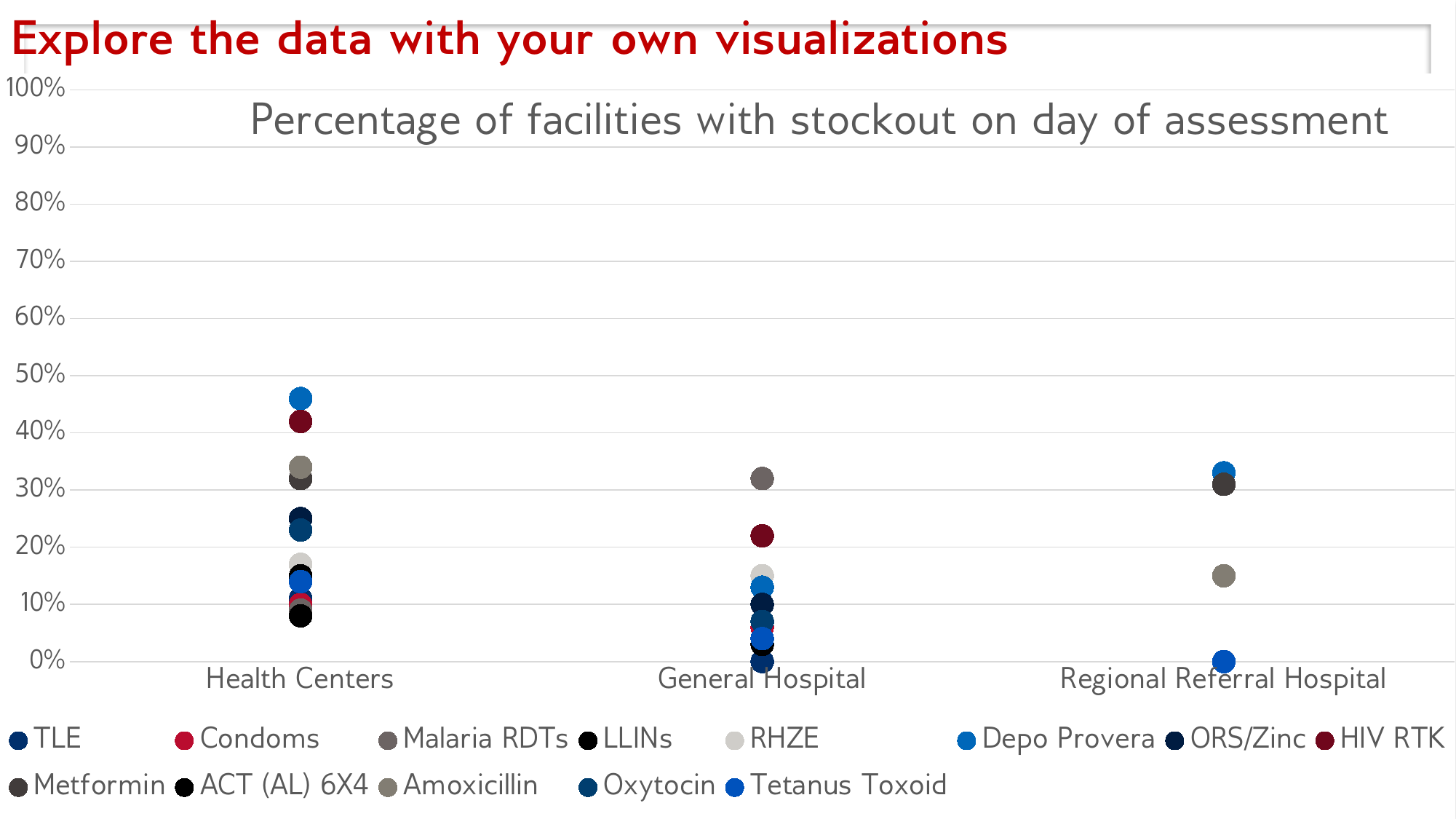

# Explore the data with your own visualizations

### Chart:

| Category | TLE | Condoms | Malaria RDTs | LLINs | RHZE | Depo Provera | ORS/Zinc | HIV RTK | Metformin | ACT (AL) 6X4 | Amoxicillin | Oxytocin | Tetanus Toxoid |
|---|---|---|---|---|---|---|---|---|---|---|---|---|---|
| Health Centers | 0.11 | 0.1 | 0.09 | 0.08 | 0.17 | 0.46 | 0.25 | 0.42 | 0.32 | 0.15 | 0.34 | 0.23 | 0.14 |
| General Hospital | 0.0 | 0.06 | 0.32 | 0.15 | 0.15 | 0.13 | 0.1 | 0.22 | 0.03 | 0.03 | 0.07 | 0.07 | 0.04 |
| Regional Referral Hospital | 0.0 | 0.0 | 0.0 | 0.0 | 0.15 | 0.33 | 0.31 | 0.15 | 0.31 | 0.0 | 0.15 | 0.0 | 0.0 |
14